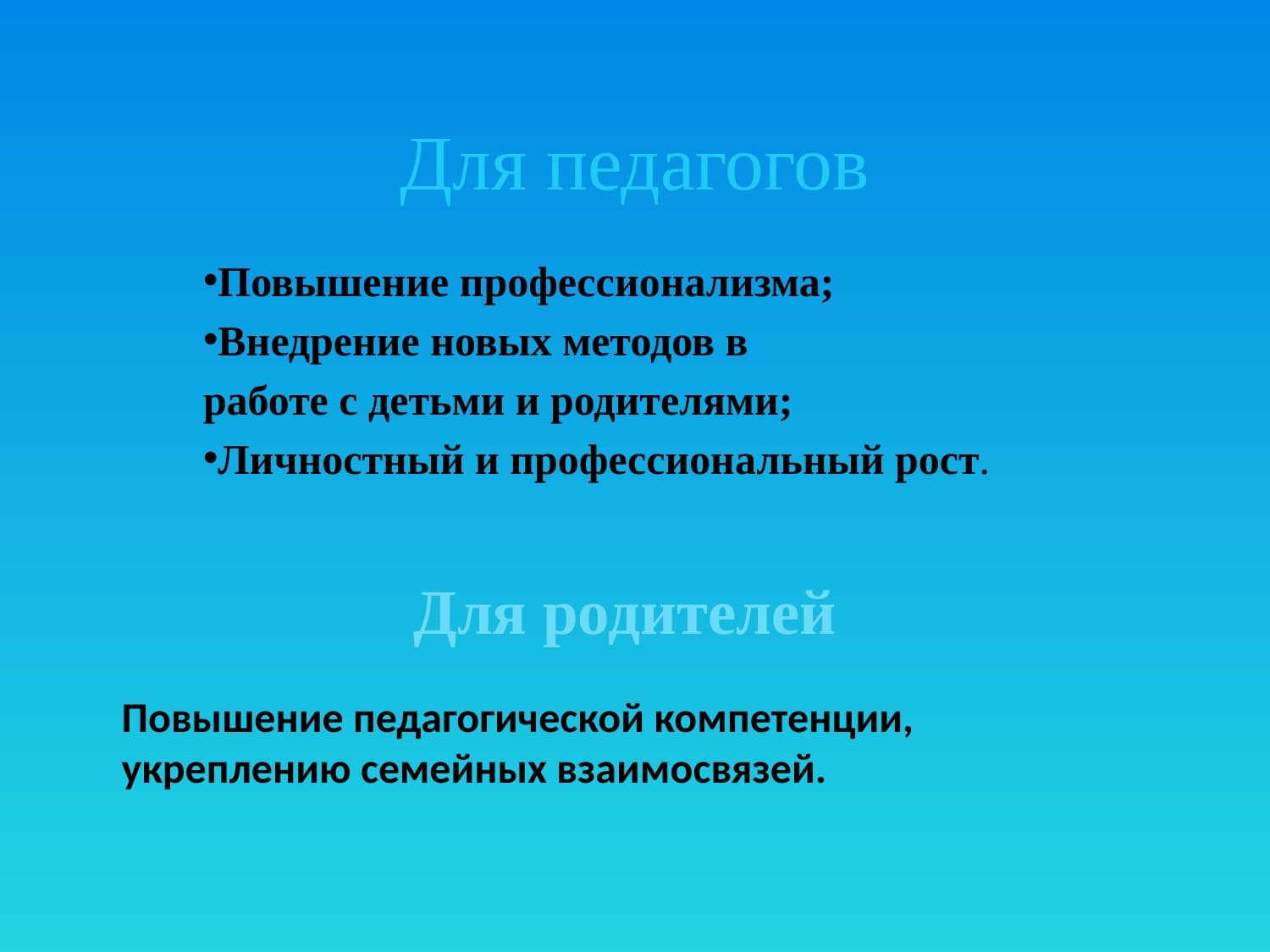

# Для педагогов
Повышение профессионализма;
Внедрение новых методов в
работе с детьми и родителями;
Личностный и профессиональный рост.

Для родителей
Повышение педагогической компетенции, укреплению семейных взаимосвязей.